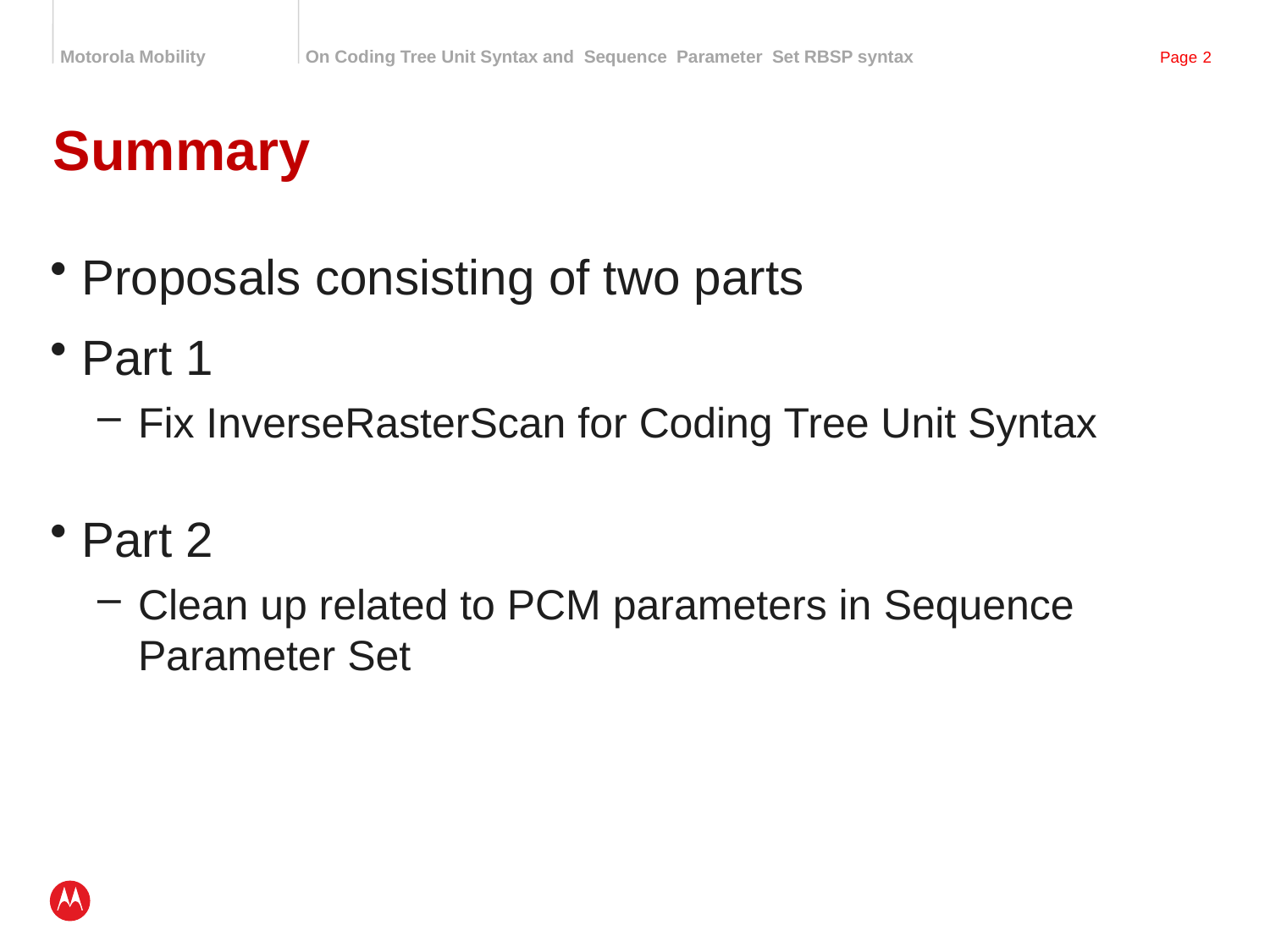

# Summary
Proposals consisting of two parts
Part 1
Fix InverseRasterScan for Coding Tree Unit Syntax

Part 2
Clean up related to PCM parameters in Sequence Parameter Set